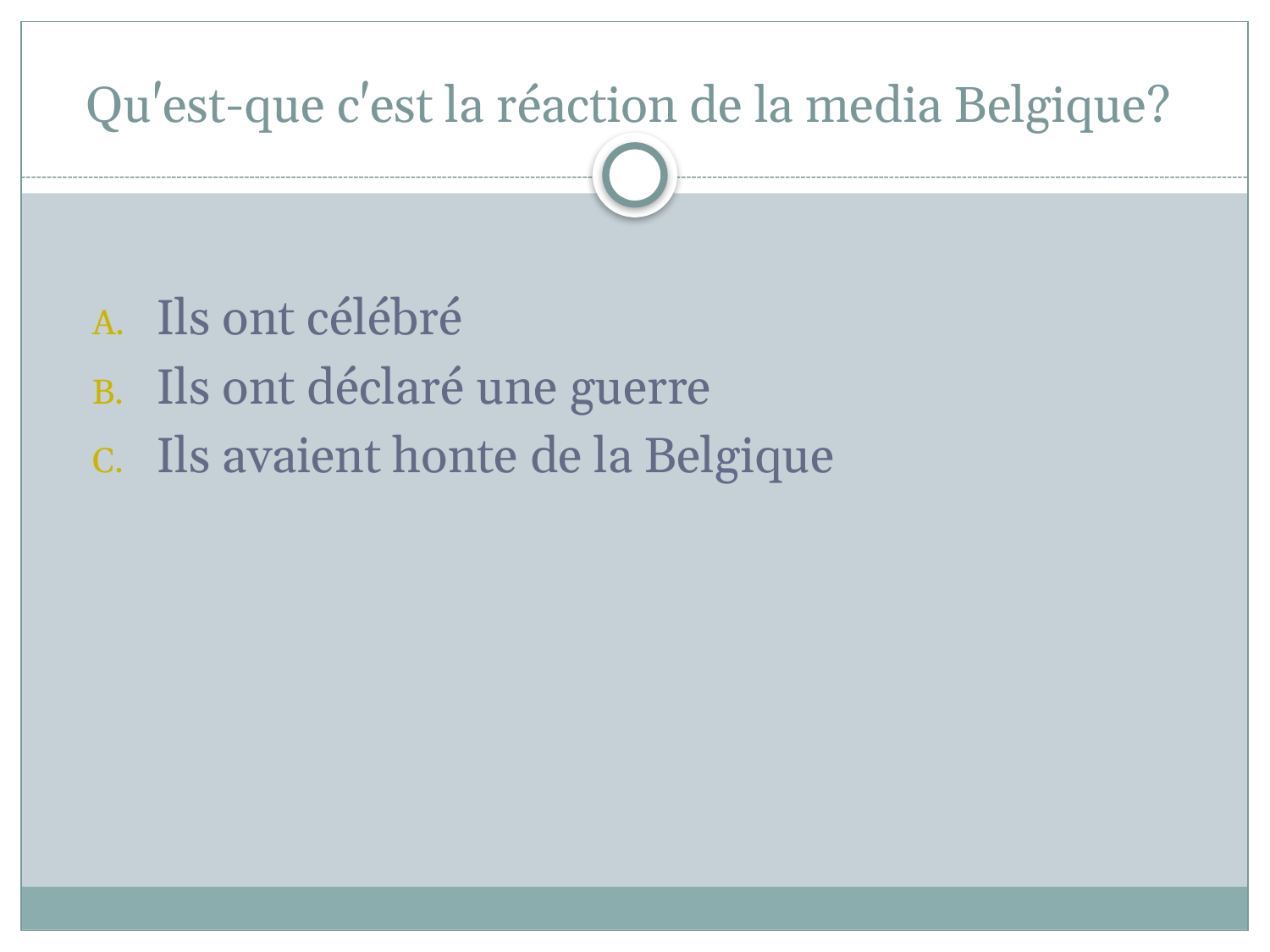

# Qu'est-que c'est la réaction de la media Belgique?

Ils ont célébré
Ils ont déclaré une guerre
Ils avaient honte de la Belgique